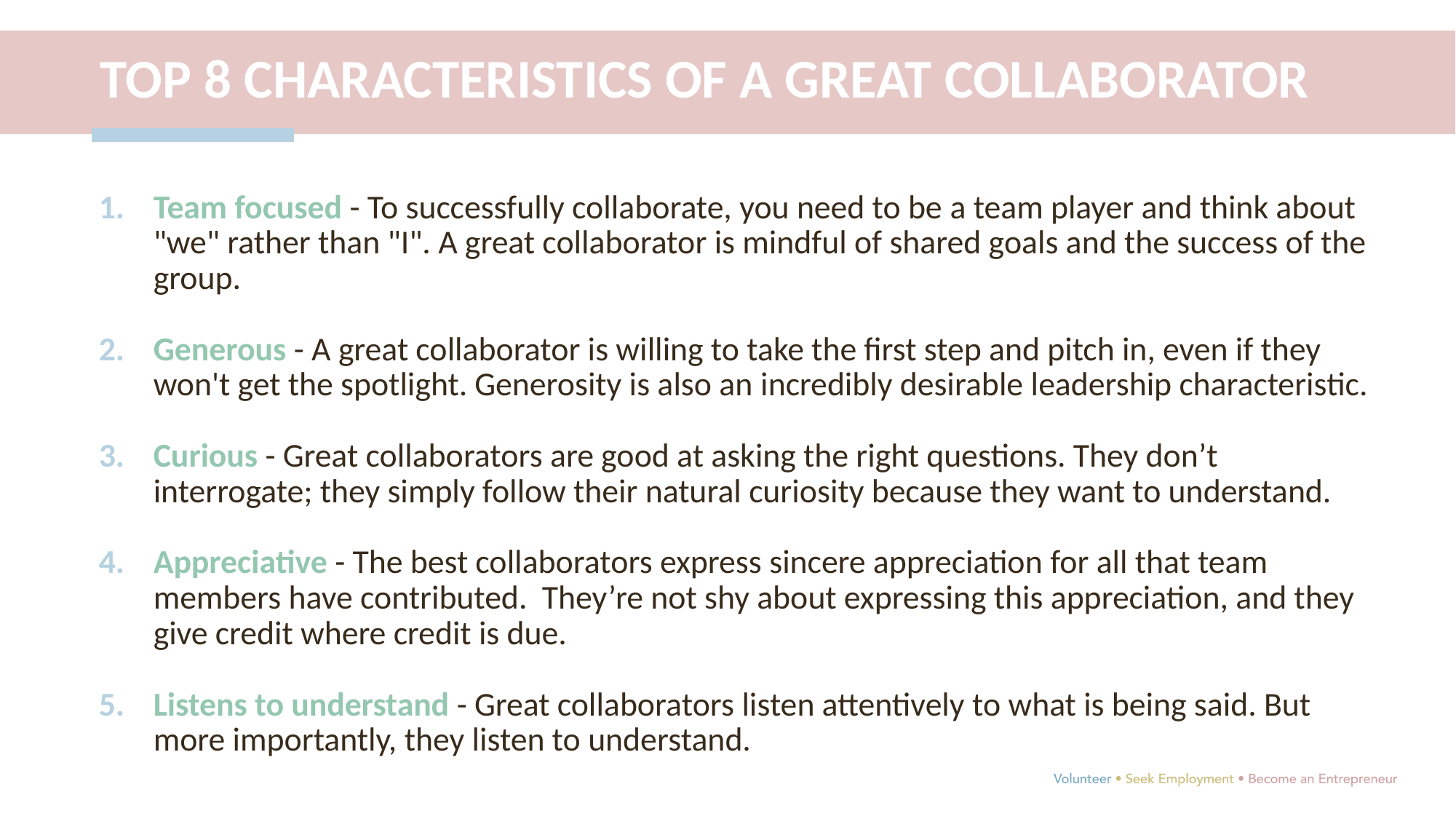

TOP 8 CHARACTERISTICS OF A GREAT COLLABORATOR
Team focused - To successfully collaborate, you need to be a team player and think about "we" rather than "I". A great collaborator is mindful of shared goals and the success of the group.​

Generous - A great collaborator is willing to take the first step and pitch in, even if they won't get the spotlight. Generosity is also an incredibly desirable leadership characteristic.
Curious - Great collaborators are good at asking the right questions. They don’t interrogate; they simply follow their natural curiosity because they want to understand.​

Appreciative - The best collaborators express sincere appreciation for all that team members have contributed.  They’re not shy about expressing this appreciation, and they give credit where credit is due.

Listens to understand - Great collaborators listen attentively to what is being said. But more importantly, they listen to understand. ​